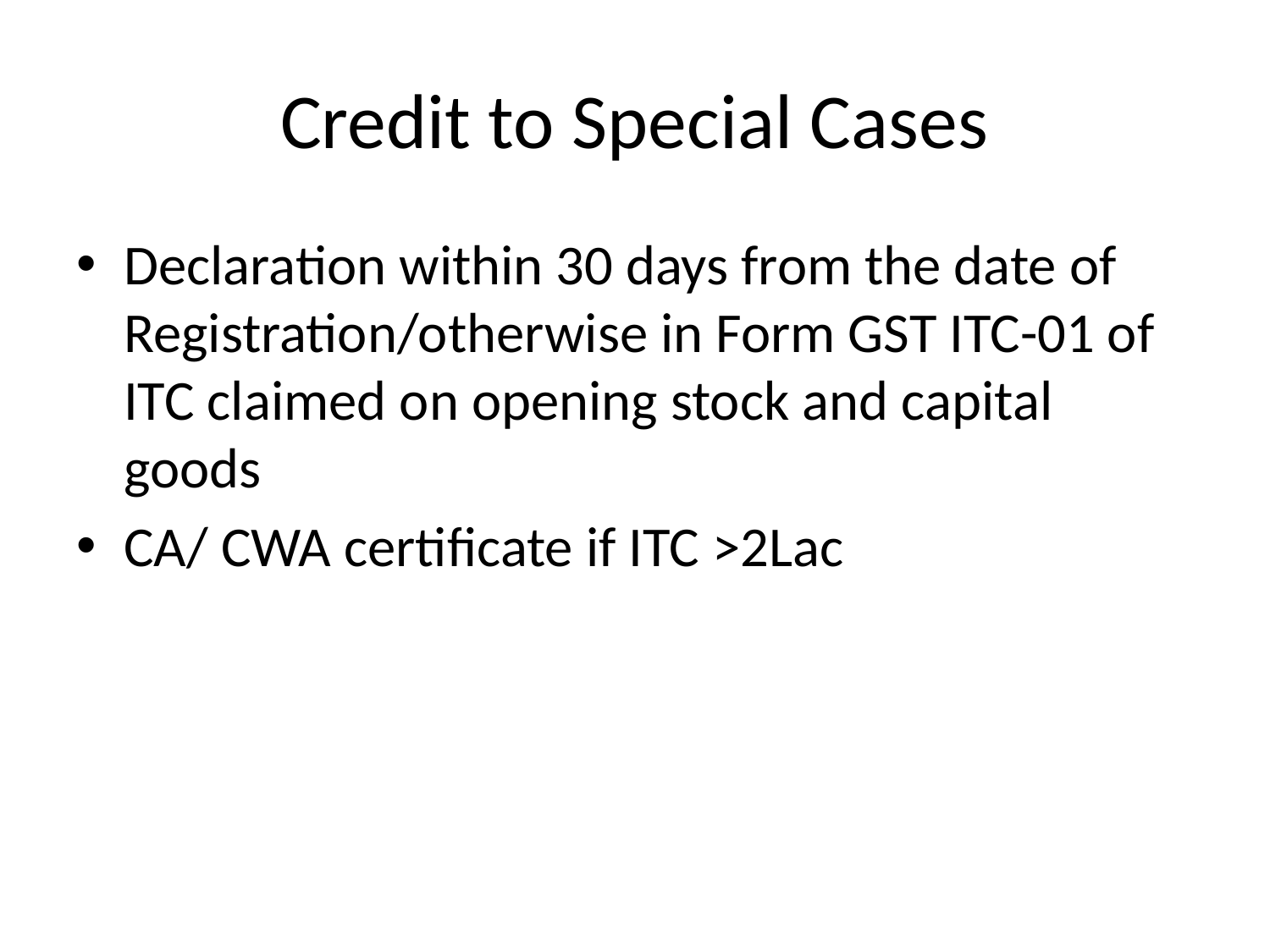

# Credit to Special Cases
Declaration within 30 days from the date of Registration/otherwise in Form GST ITC-01 of ITC claimed on opening stock and capital goods
CA/ CWA certificate if ITC >2Lac